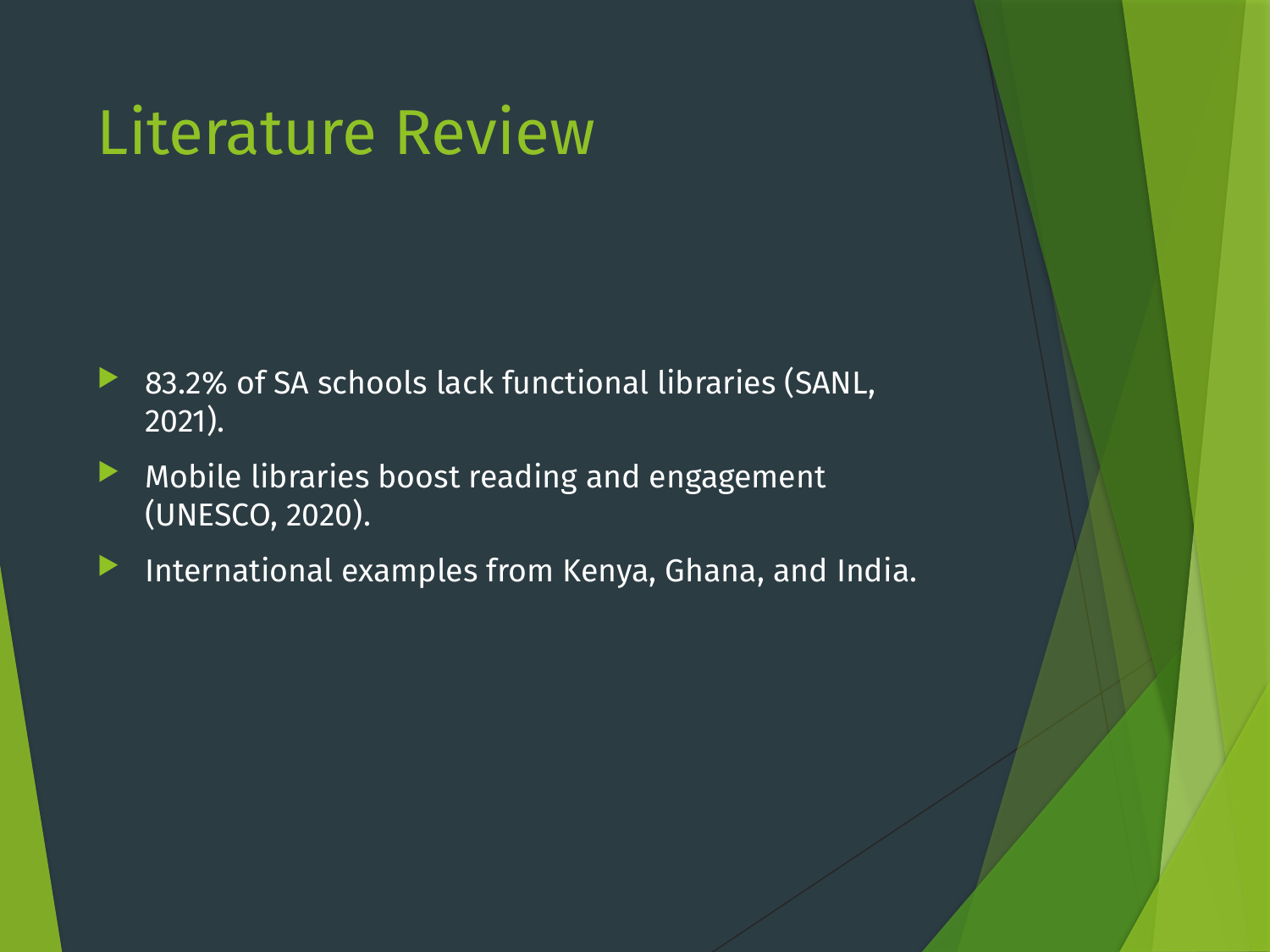

# Literature Review

83.2% of SA schools lack functional libraries (SANL, 2021).
Mobile libraries boost reading and engagement (UNESCO, 2020).
International examples from Kenya, Ghana, and India.